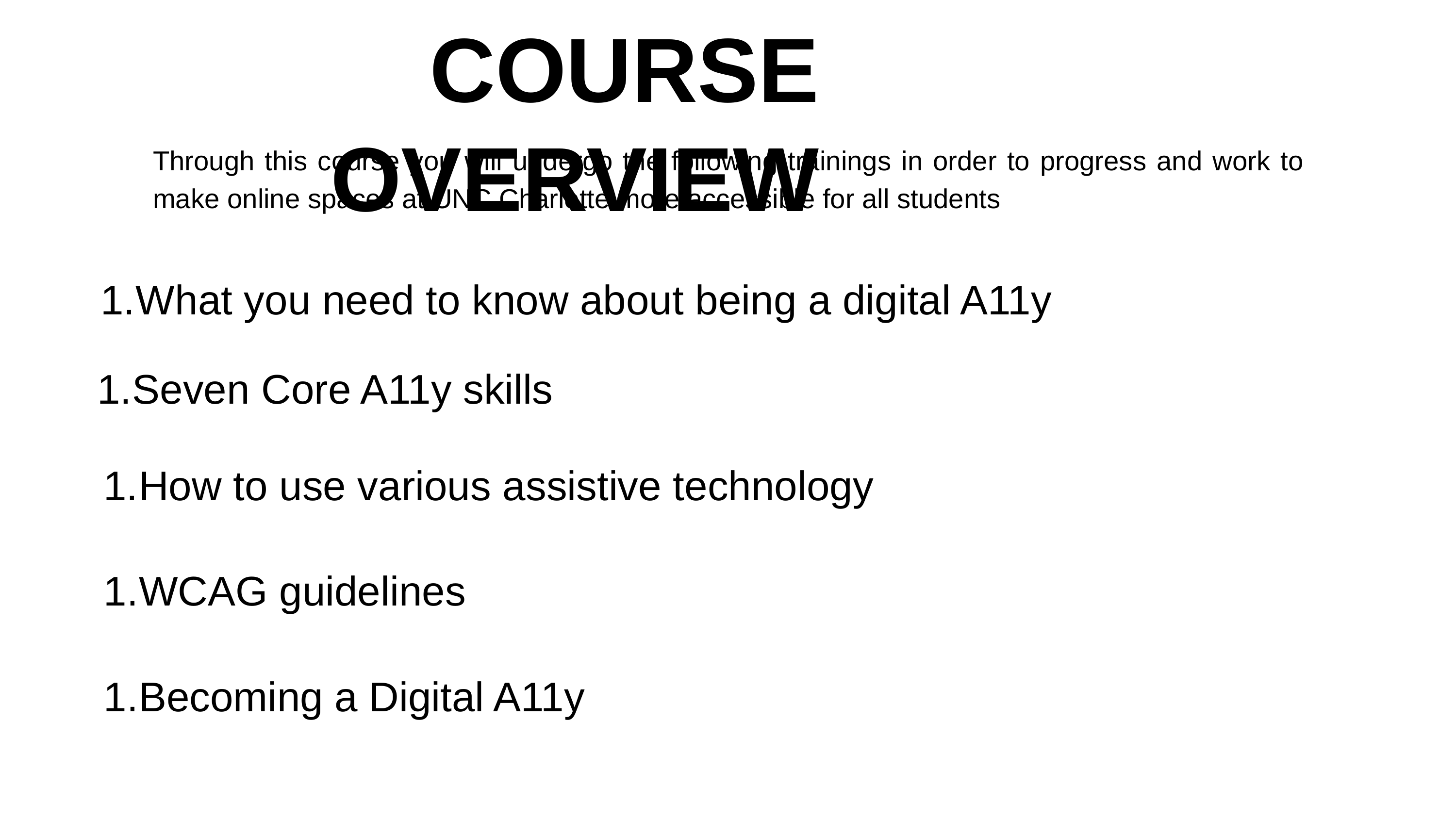

COURSE OVERVIEW
Through this course you will undergo the following trainings in order to progress and work to make online spaces at UNC Charlotte more accessible for all students
What you need to know about being a digital A11y
Seven Core A11y skills
How to use various assistive technology
WCAG guidelines
Becoming a Digital A11y